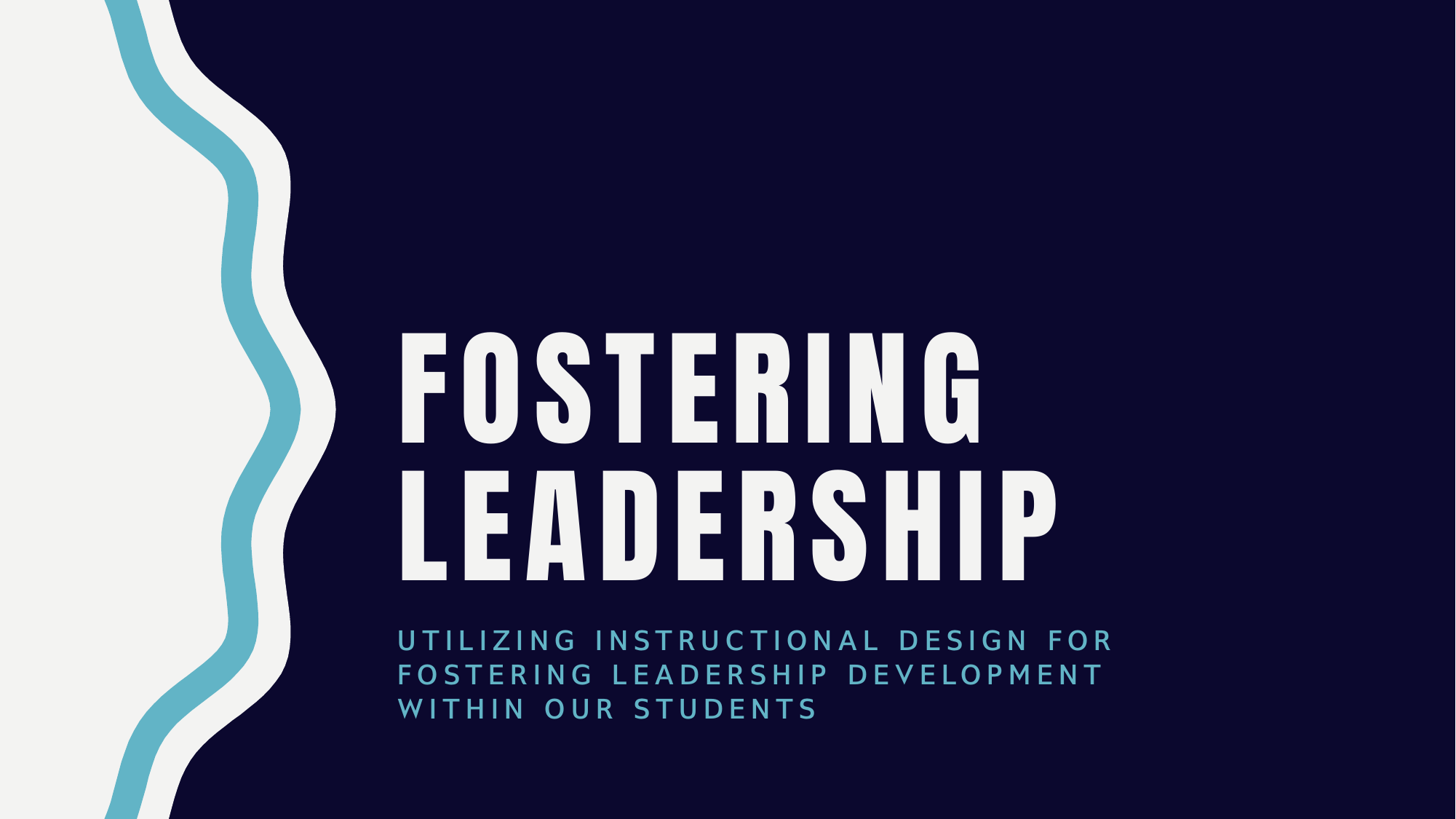

# Fostering Leadership
Utilizing instructional design for fostering leadership development within our students